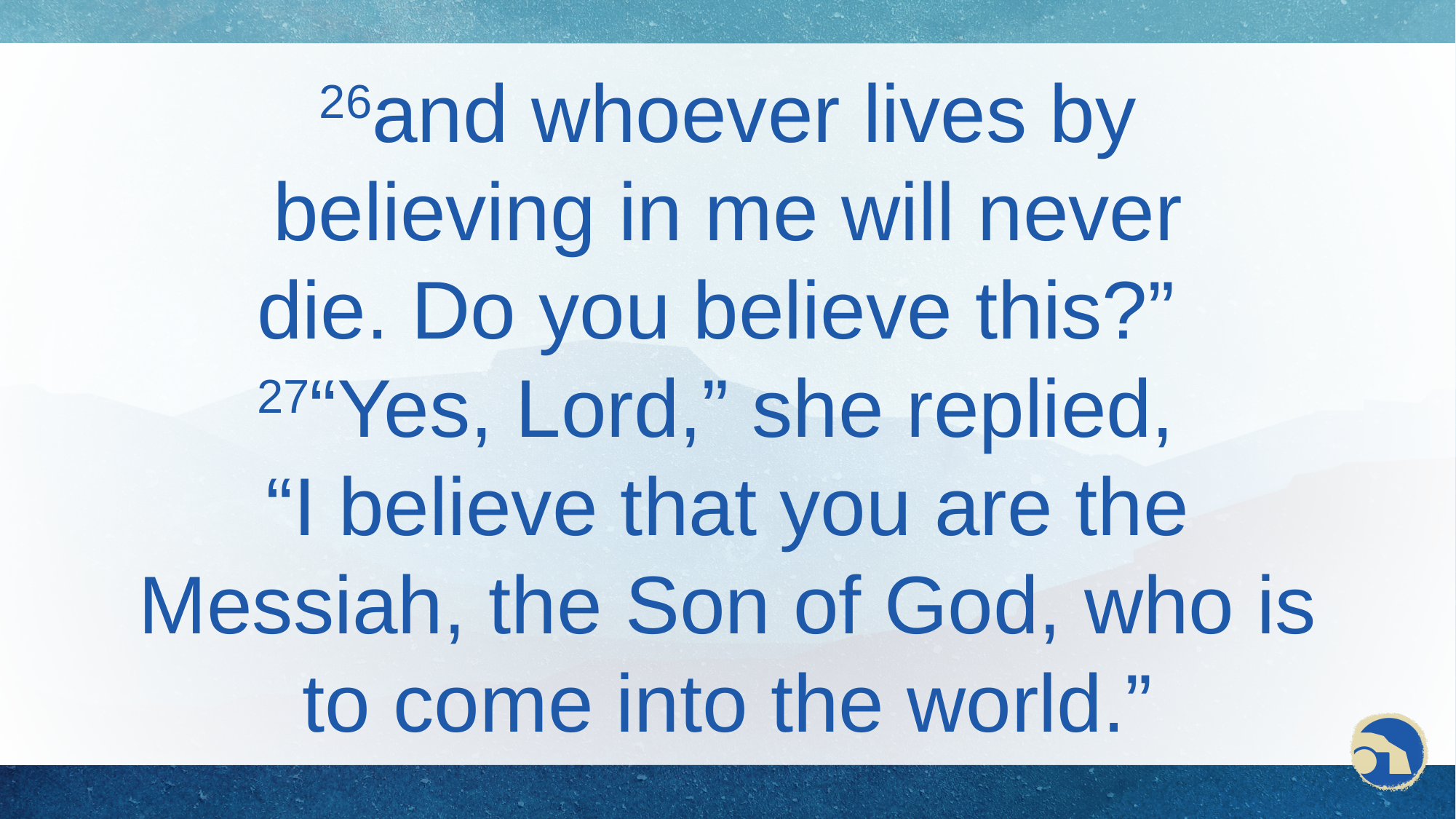

# 26and whoever lives by believing in me will never die. Do you believe this?” 27“Yes, Lord,” she replied, “I believe that you are the Messiah, the Son of God, who is to come into the world.”